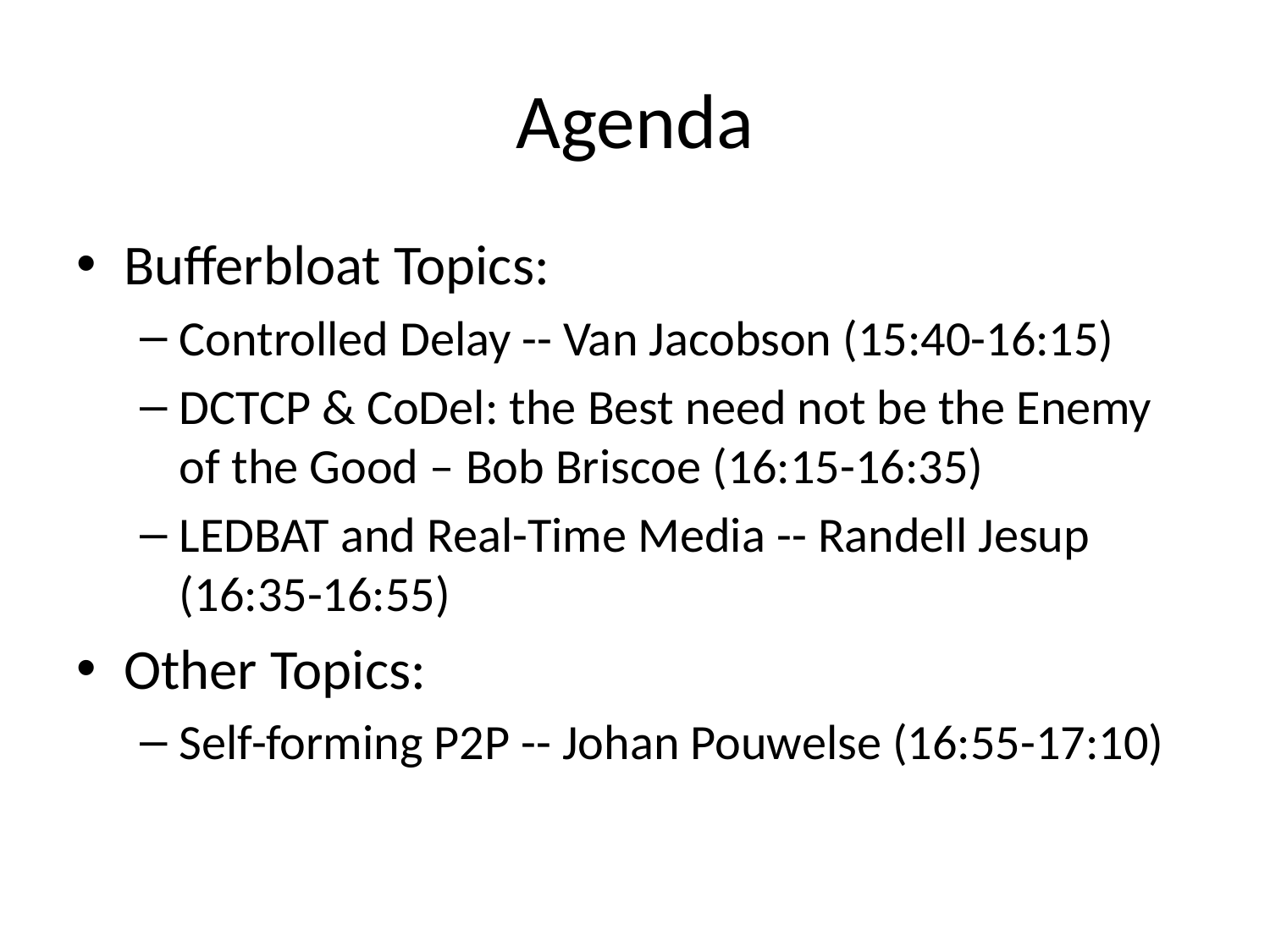

# Agenda
Bufferbloat Topics:
Controlled Delay -- Van Jacobson (15:40-16:15)
DCTCP & CoDel: the Best need not be the Enemy of the Good – Bob Briscoe (16:15-16:35)
LEDBAT and Real-Time Media -- Randell Jesup (16:35-16:55)
Other Topics:
Self-forming P2P -- Johan Pouwelse (16:55-17:10)